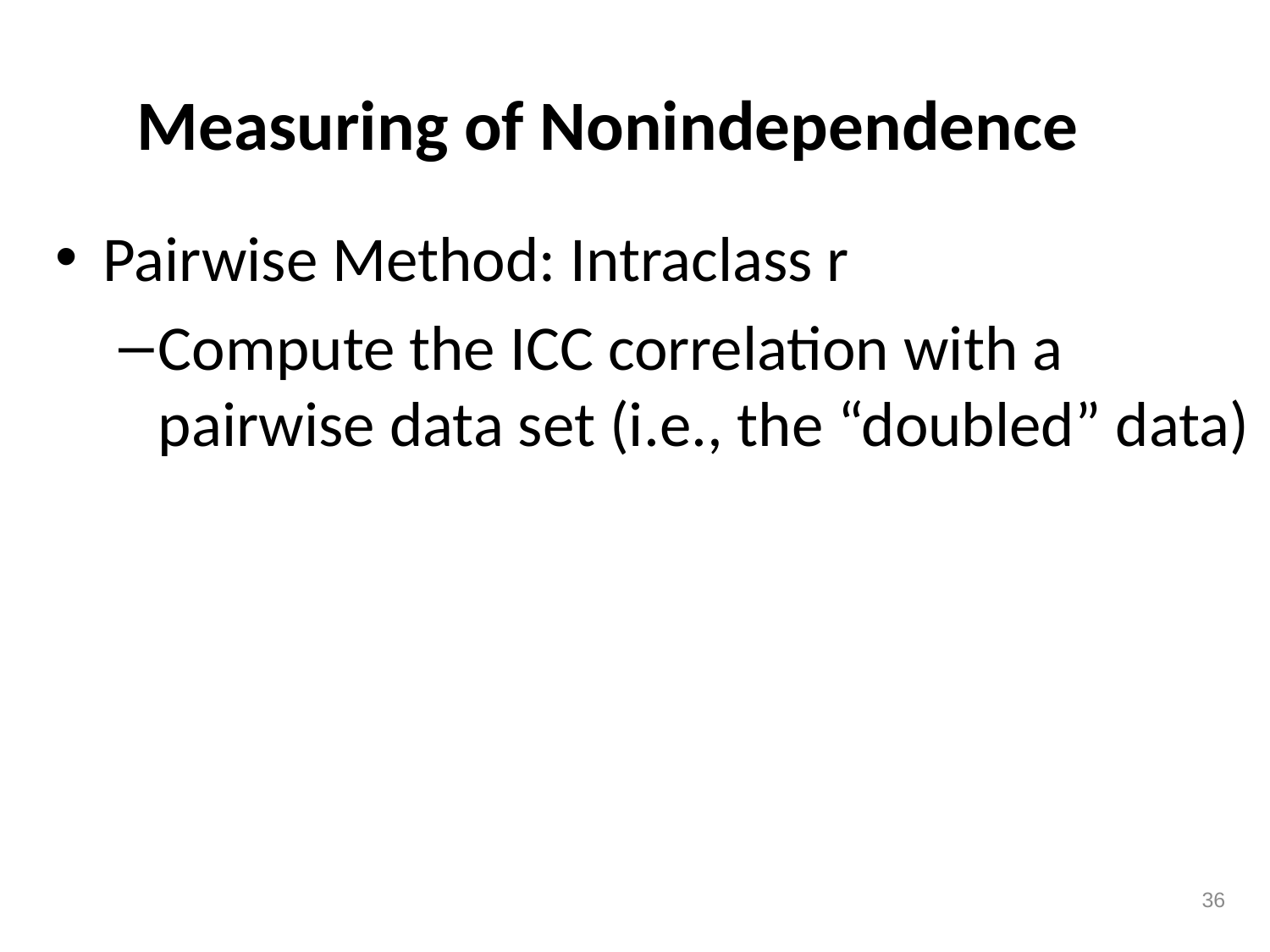

# Measuring of Nonindependence
Pairwise Method: Intraclass r
Compute the ICC correlation with a pairwise data set (i.e., the “doubled” data)

36